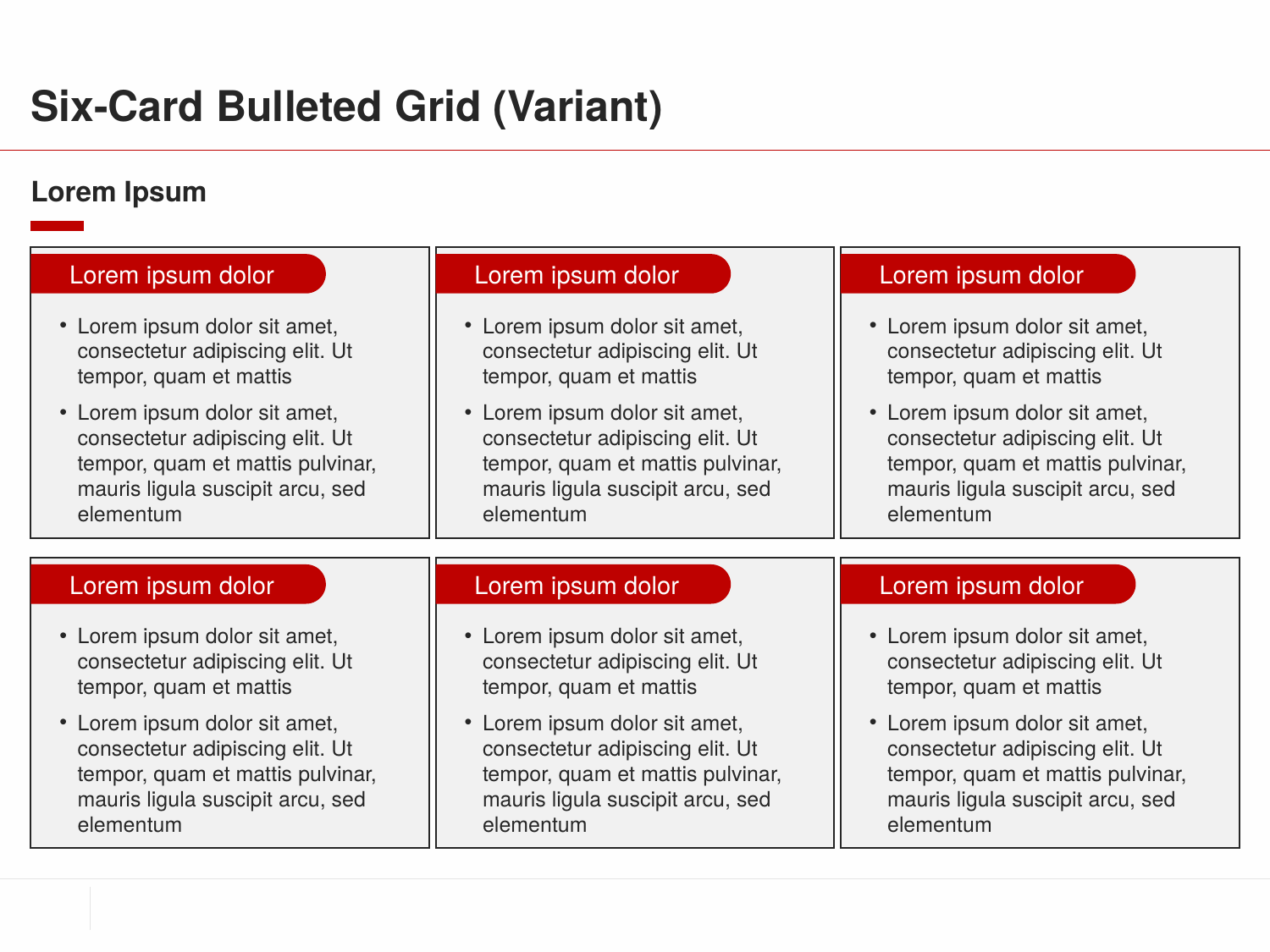

# Six-Card Bulleted Grid (Variant)
Lorem ipsum dolor
Lorem ipsum dolor
Lorem ipsum dolor
Lorem Ipsum
Lorem ipsum dolor sit amet, consectetur adipiscing elit. Ut tempor, quam et mattis
Lorem ipsum dolor sit amet, consectetur adipiscing elit. Ut tempor, quam et mattis pulvinar, mauris ligula suscipit arcu, sed elementum
Lorem ipsum dolor sit amet, consectetur adipiscing elit. Ut tempor, quam et mattis
Lorem ipsum dolor sit amet, consectetur adipiscing elit. Ut tempor, quam et mattis pulvinar, mauris ligula suscipit arcu, sed elementum
Lorem ipsum dolor sit amet, consectetur adipiscing elit. Ut tempor, quam et mattis
Lorem ipsum dolor sit amet, consectetur adipiscing elit. Ut tempor, quam et mattis pulvinar, mauris ligula suscipit arcu, sed elementum
Lorem ipsum dolor
Lorem ipsum dolor
Lorem ipsum dolor
Lorem ipsum dolor sit amet, consectetur adipiscing elit. Ut tempor, quam et mattis
Lorem ipsum dolor sit amet, consectetur adipiscing elit. Ut tempor, quam et mattis pulvinar, mauris ligula suscipit arcu, sed elementum
Lorem ipsum dolor sit amet, consectetur adipiscing elit. Ut tempor, quam et mattis
Lorem ipsum dolor sit amet, consectetur adipiscing elit. Ut tempor, quam et mattis pulvinar, mauris ligula suscipit arcu, sed elementum
Lorem ipsum dolor sit amet, consectetur adipiscing elit. Ut tempor, quam et mattis
Lorem ipsum dolor sit amet, consectetur adipiscing elit. Ut tempor, quam et mattis pulvinar, mauris ligula suscipit arcu, sed elementum